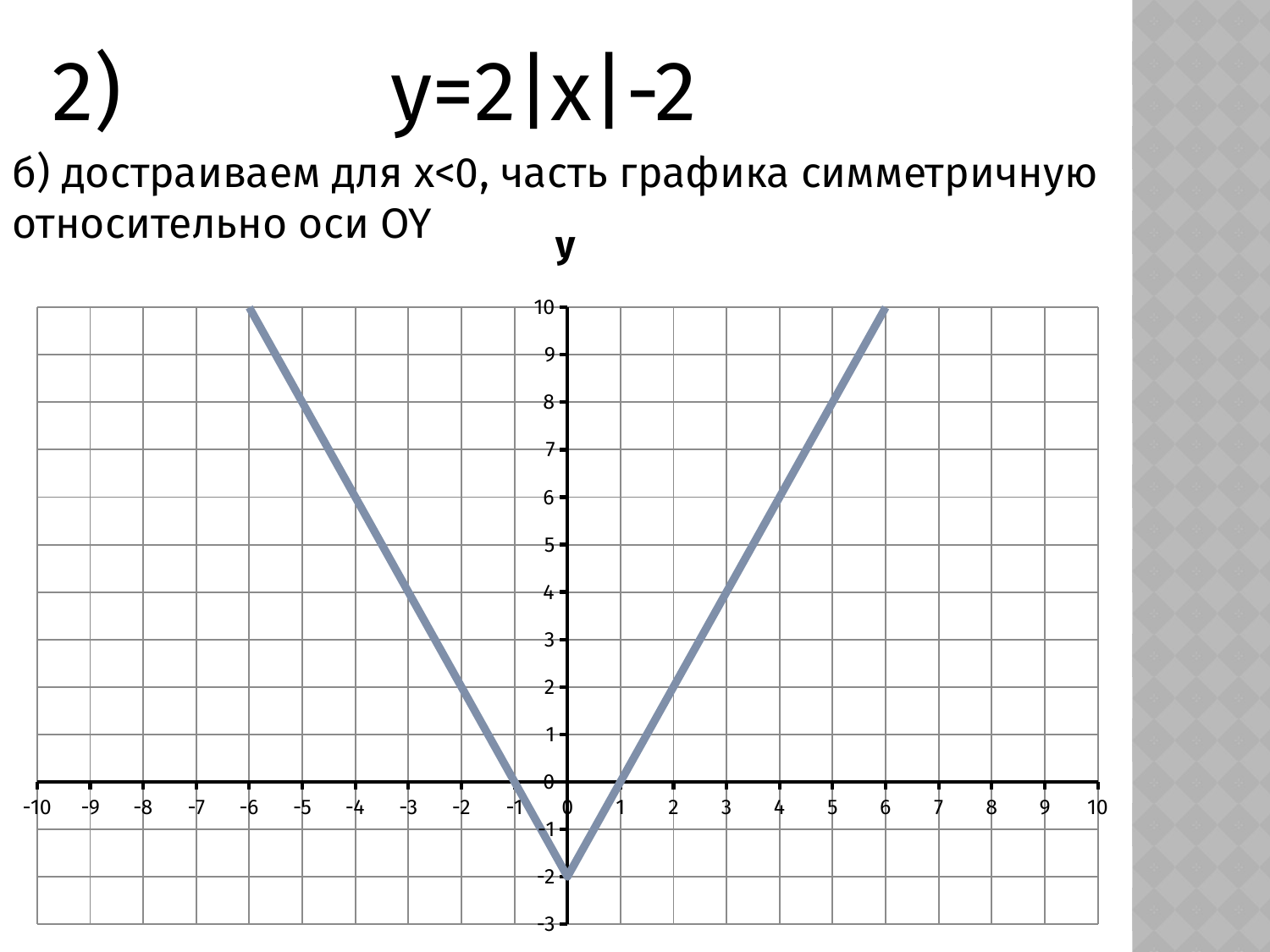

2)            y=2|x|-2
б) достраиваем для x<0, часть графика симметричную относительно оси OY

### Chart:

| Category | y |
|---|---|